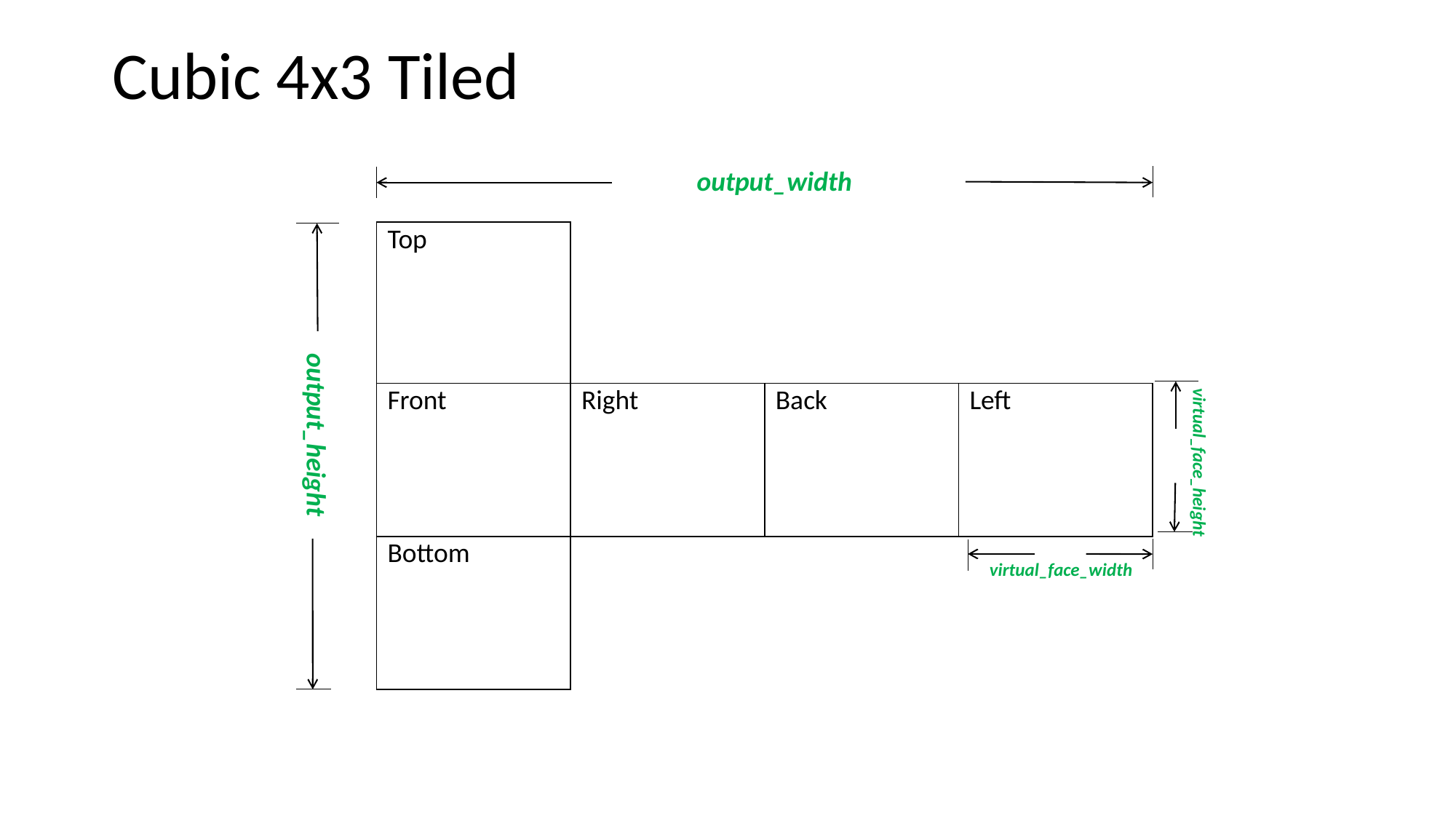

# Cubic 4x3 Tiled
output_width
| Top |  |  |  |
| --- | --- | --- | --- |
| Front | Right | Back | Left |
| Bottom |  |  |  |
output_height
virtual_face_height
virtual_face_width